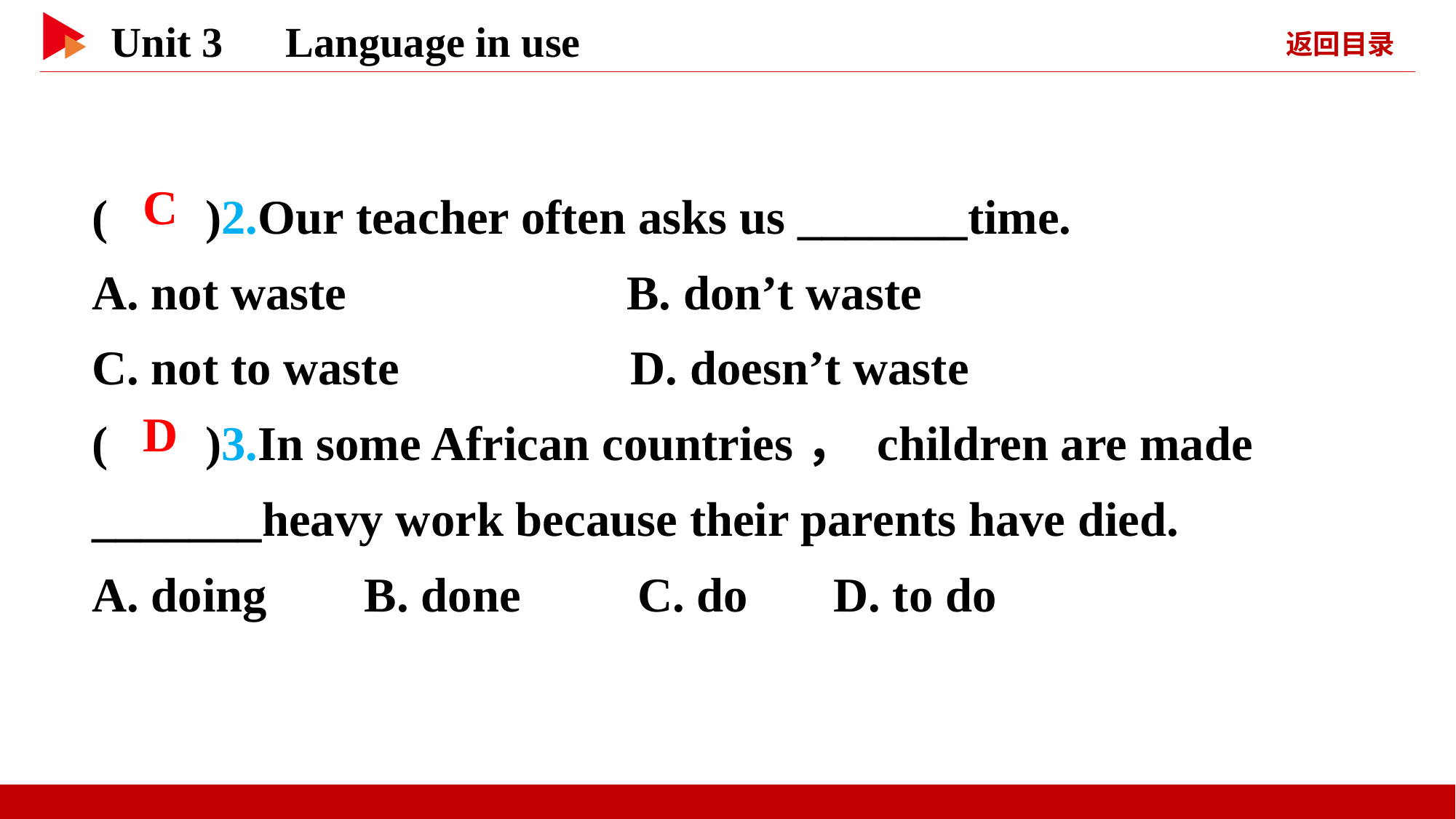

(        )2.Our teacher often asks us _______time.
A. not waste                       B. don’t waste
C. not to waste                   D. doesn’t waste
(        )3.In some African countries， children are made _______heavy work because their parents have died.
A. doing        B. done		C. do       D. to do
   C
   D